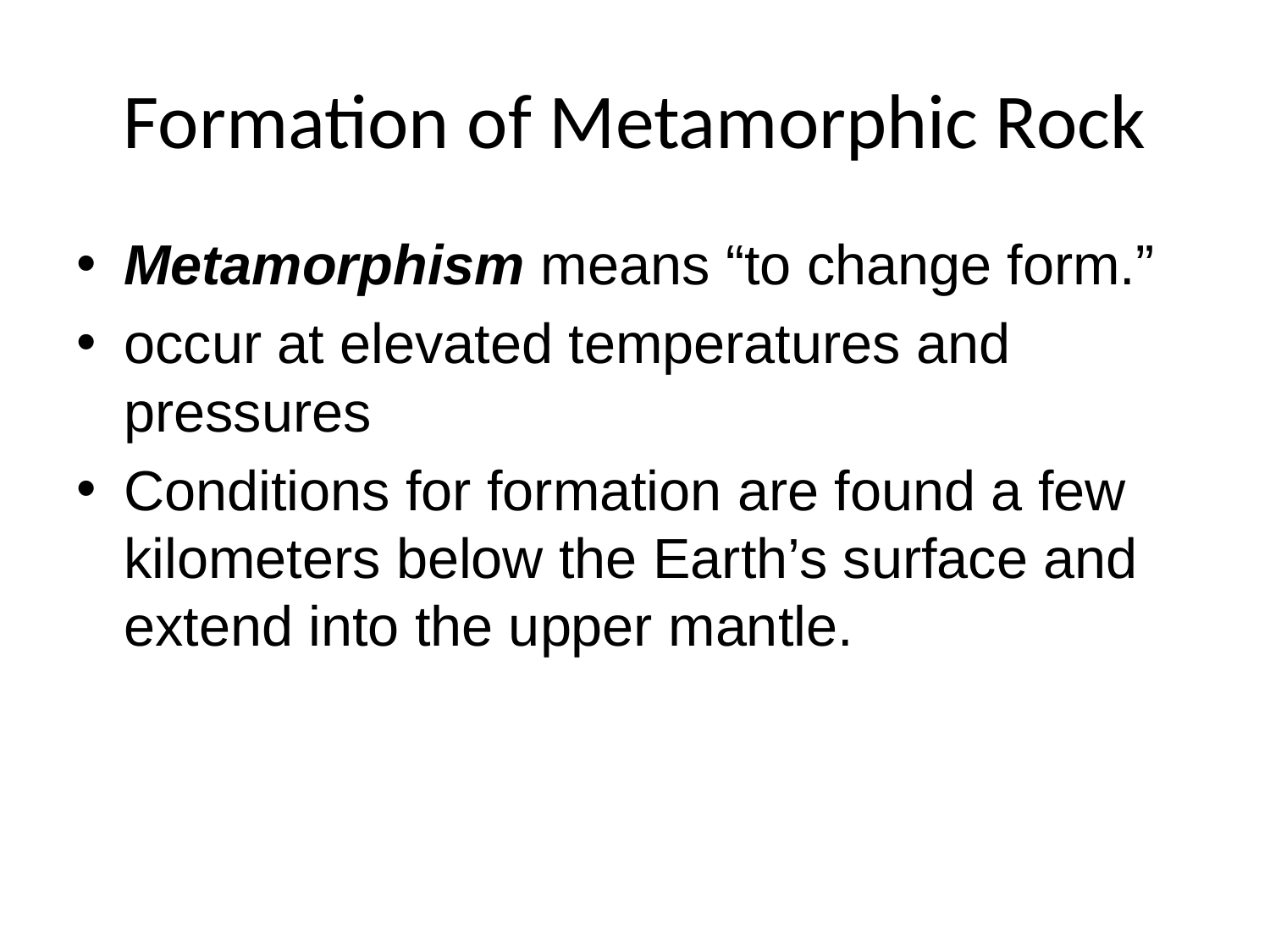

# Formation of Metamorphic Rock
Metamorphism means “to change form.”
occur at elevated temperatures and pressures
Conditions for formation are found a few kilometers below the Earth’s surface and extend into the upper mantle.